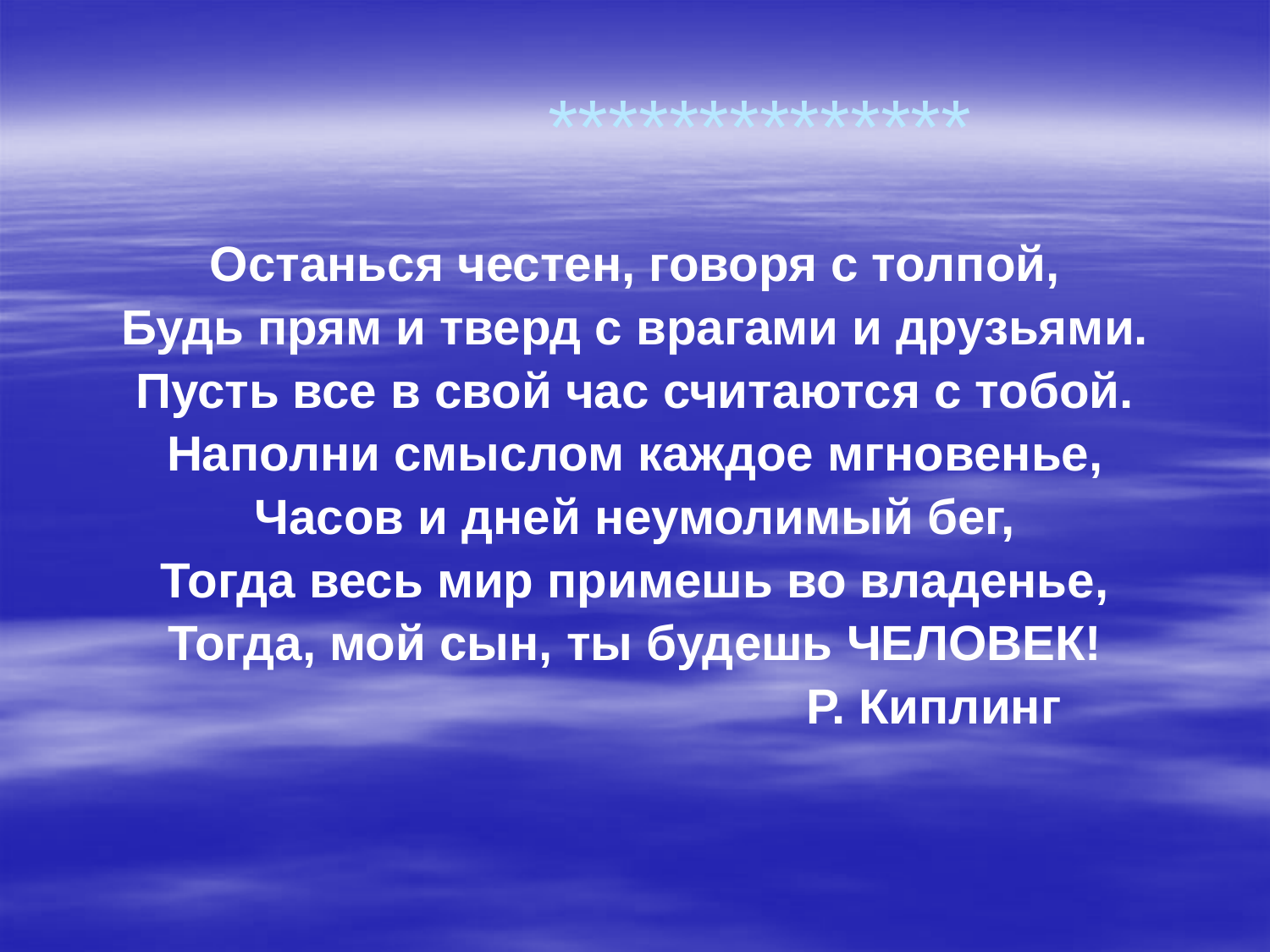

# **************
Останься честен, говоря с толпой,
Будь прям и тверд с врагами и друзьями.
Пусть все в свой час считаются с тобой.
Наполни смыслом каждое мгновенье,
Часов и дней неумолимый бег,
Тогда весь мир примешь во владенье,
Тогда, мой сын, ты будешь ЧЕЛОВЕК!
						     Р. Киплинг